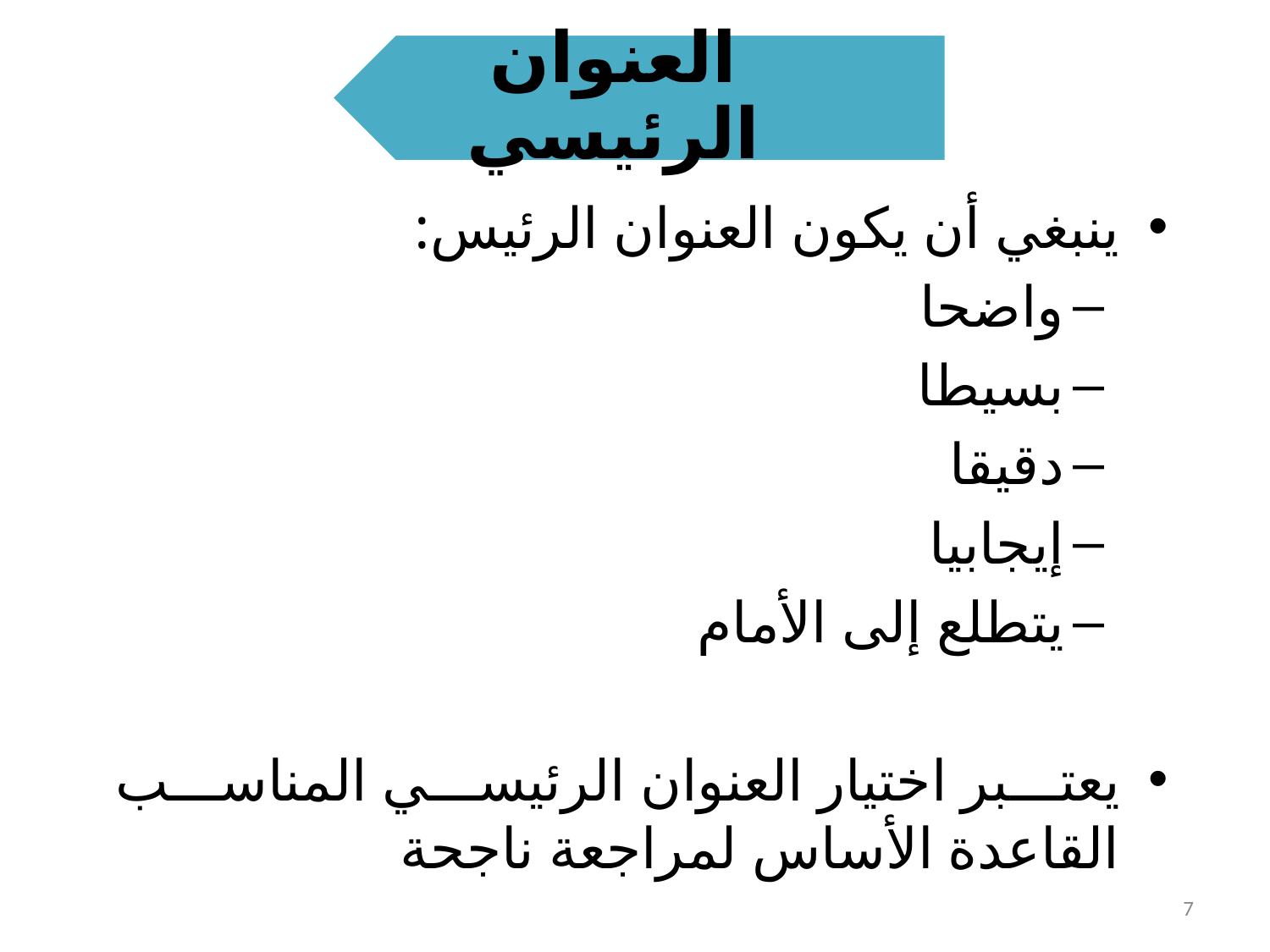

العنوان الرئيسي
ينبغي أن يكون العنوان الرئيس:
واضحا
بسيطا
دقيقا
إيجابيا
يتطلع إلى الأمام

يعتبر اختيار العنوان الرئيسي المناسب القاعدة الأساس لمراجعة ناجحة
7